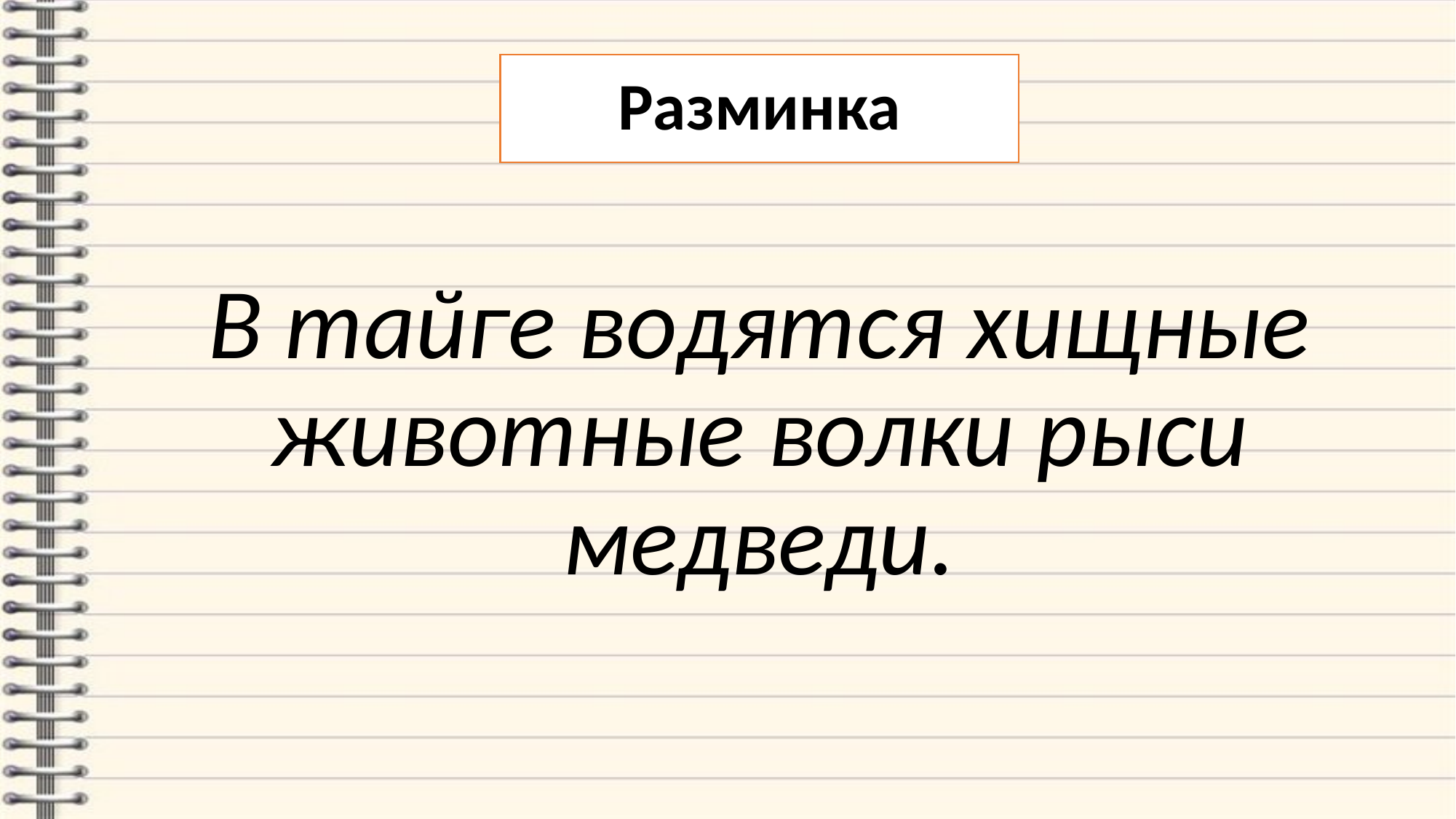

# Разминка
В тайге водятся хищные животные волки рыси медведи.